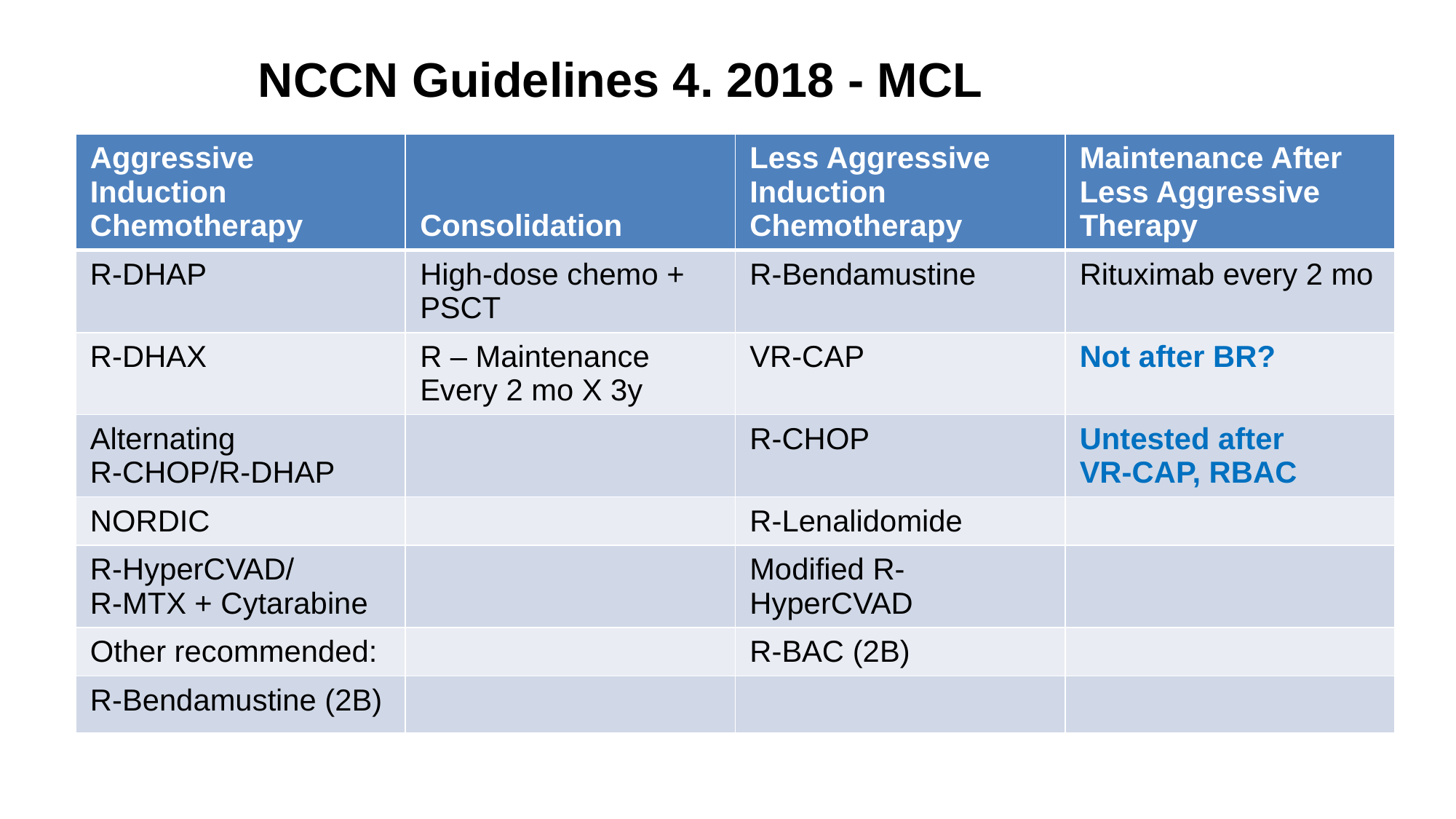

NCCN Guidelines 4. 2018 - MCL
| Aggressive Induction Chemotherapy | Consolidation | Less Aggressive Induction Chemotherapy | Maintenance After Less Aggressive Therapy |
| --- | --- | --- | --- |
| R-DHAP | High-dose chemo + PSCT | R-Bendamustine | Rituximab every 2 mo |
| R-DHAX | R – Maintenance Every 2 mo X 3y | VR-CAP | Not after BR? |
| Alternating R-CHOP/R-DHAP |  | R-CHOP | Untested after VR-CAP, RBAC |
| NORDIC |  | R-Lenalidomide |  |
| R-HyperCVAD/ R-MTX + Cytarabine |  | Modified R-HyperCVAD |  |
| Other recommended: |  | R-BAC (2B) |  |
| R-Bendamustine (2B) |  |  |  |